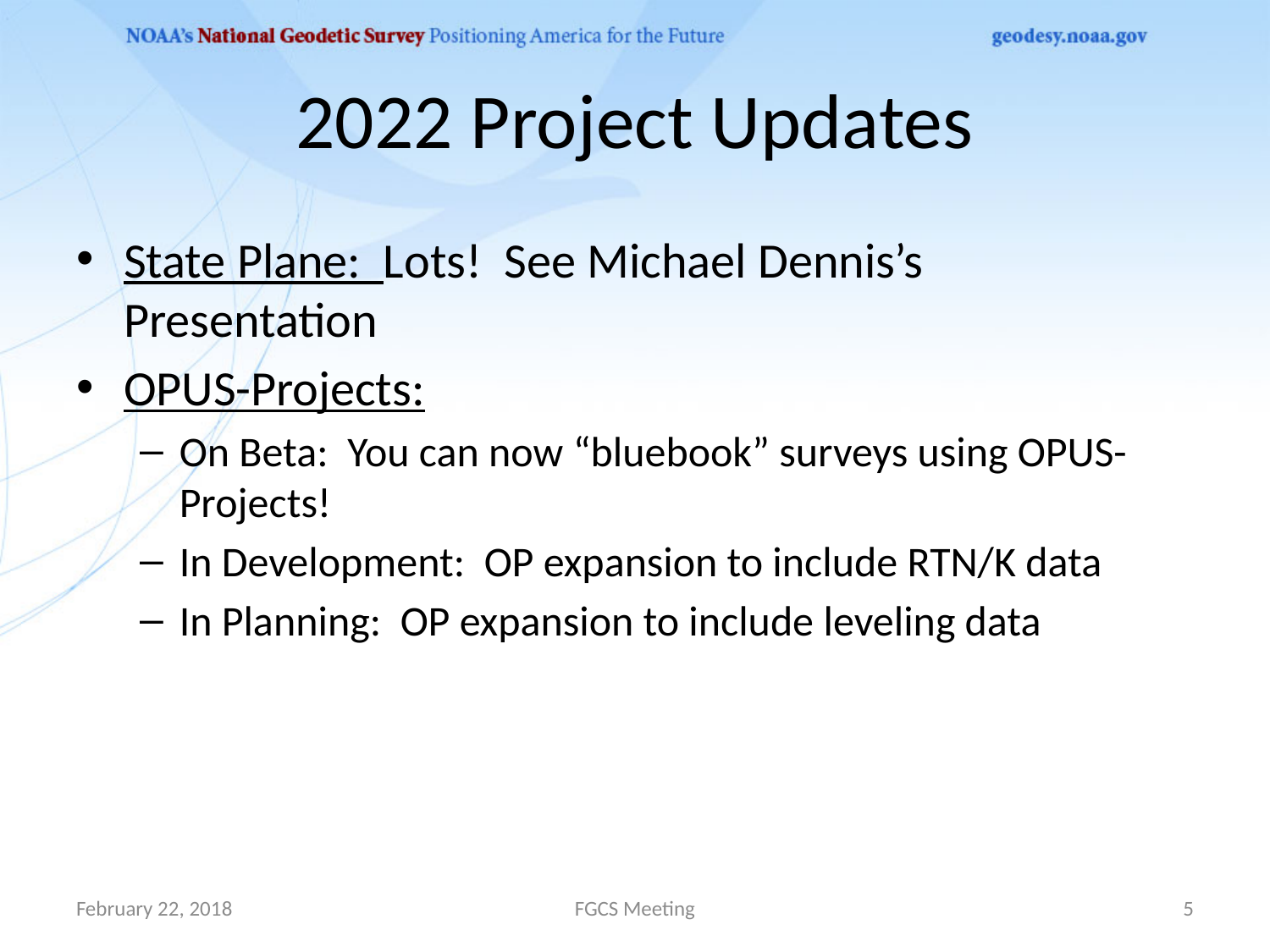

# 2022 Project Updates
State Plane:  Lots!  See Michael Dennis’s Presentation
OPUS-Projects:
On Beta:  You can now “bluebook” surveys using OPUS-Projects!
In Development:  OP expansion to include RTN/K data
In Planning:  OP expansion to include leveling data
February 22, 2018
FGCS Meeting
5